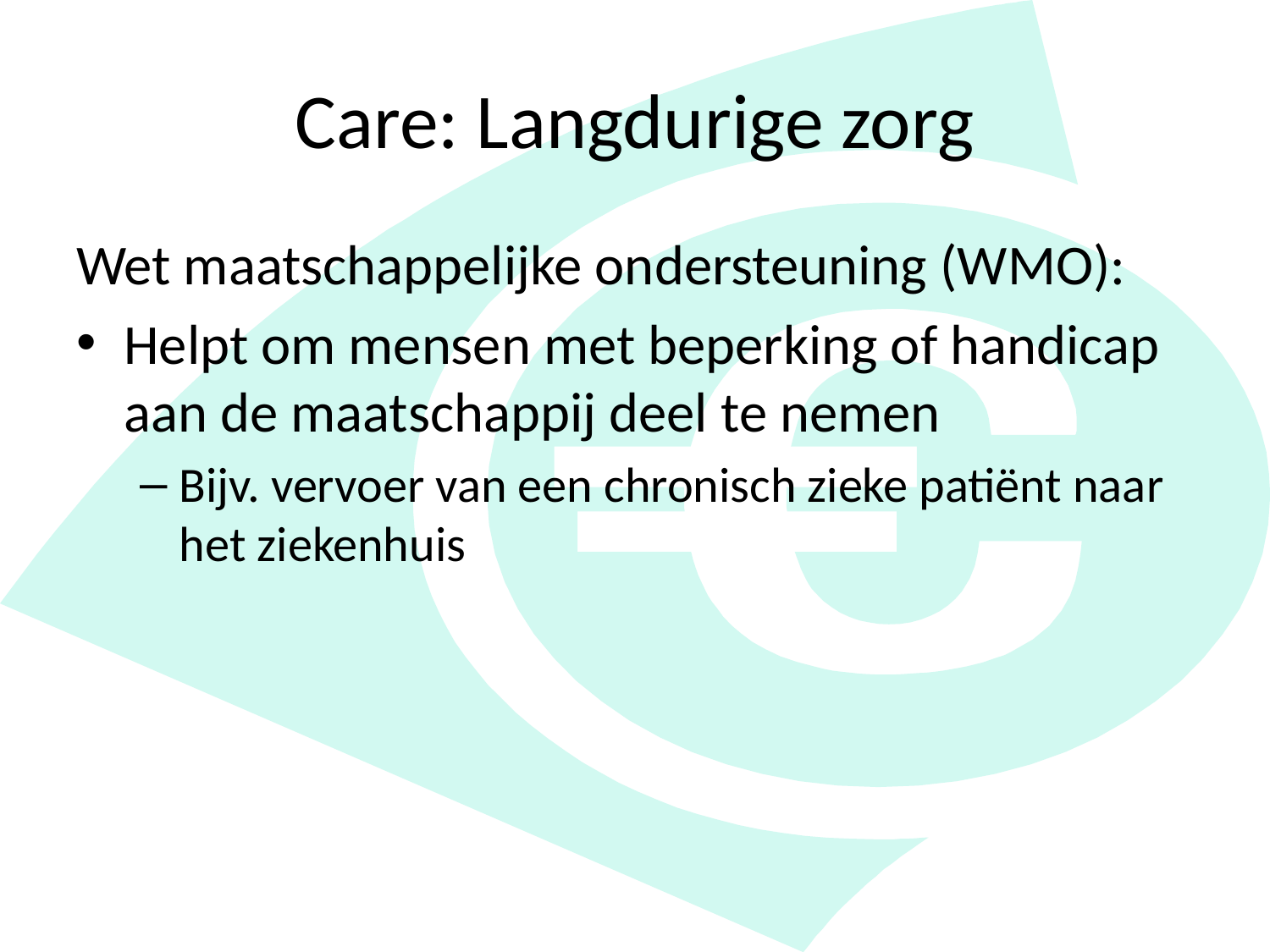

# Care: Langdurige zorg
Wet maatschappelijke ondersteuning (WMO):
Helpt om mensen met beperking of handicap aan de maatschappij deel te nemen
Bijv. vervoer van een chronisch zieke patiënt naar het ziekenhuis